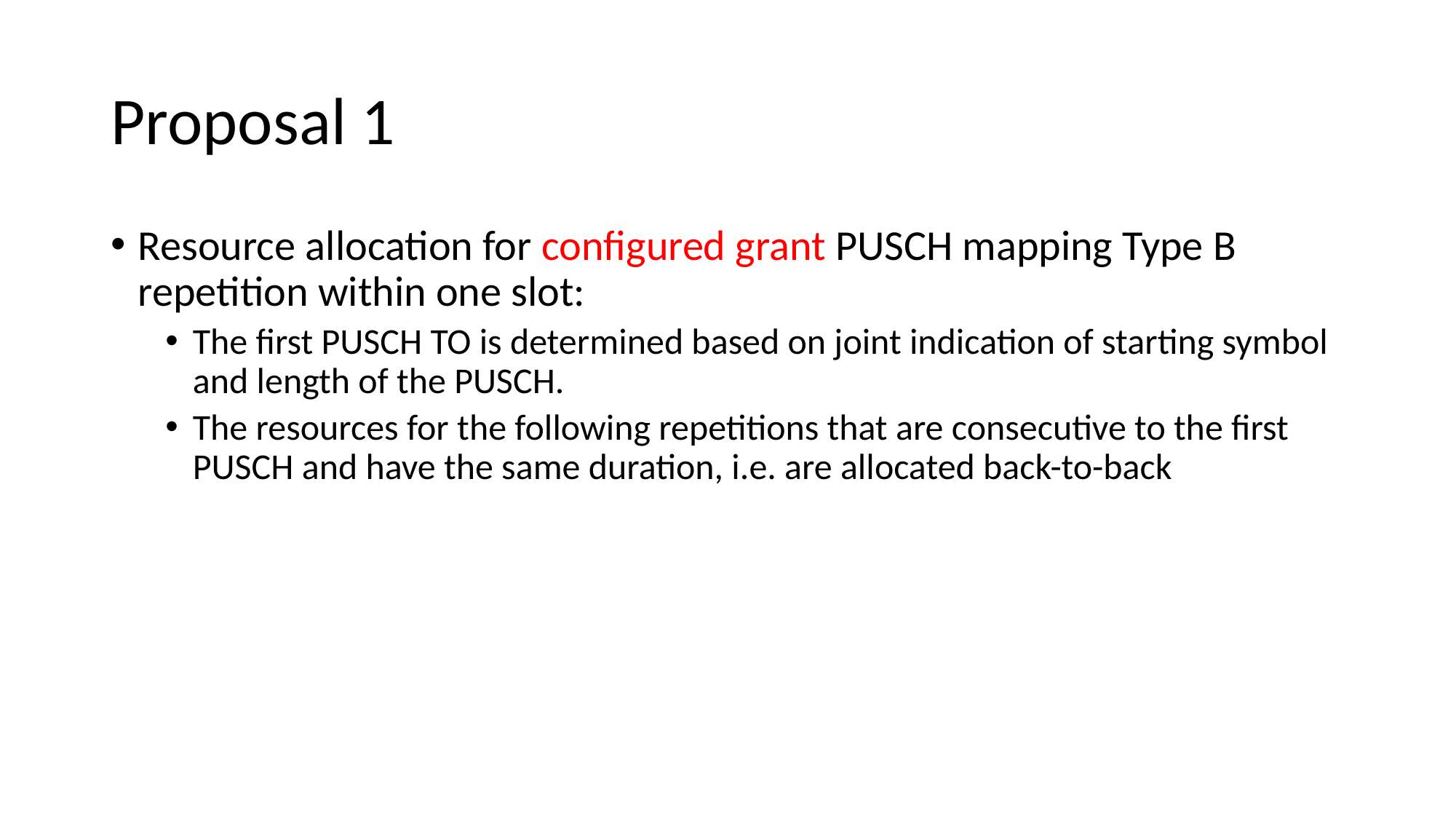

# Proposal 1
Resource allocation for configured grant PUSCH mapping Type B repetition within one slot:
The first PUSCH TO is determined based on joint indication of starting symbol and length of the PUSCH.
The resources for the following repetitions that are consecutive to the first PUSCH and have the same duration, i.e. are allocated back-to-back